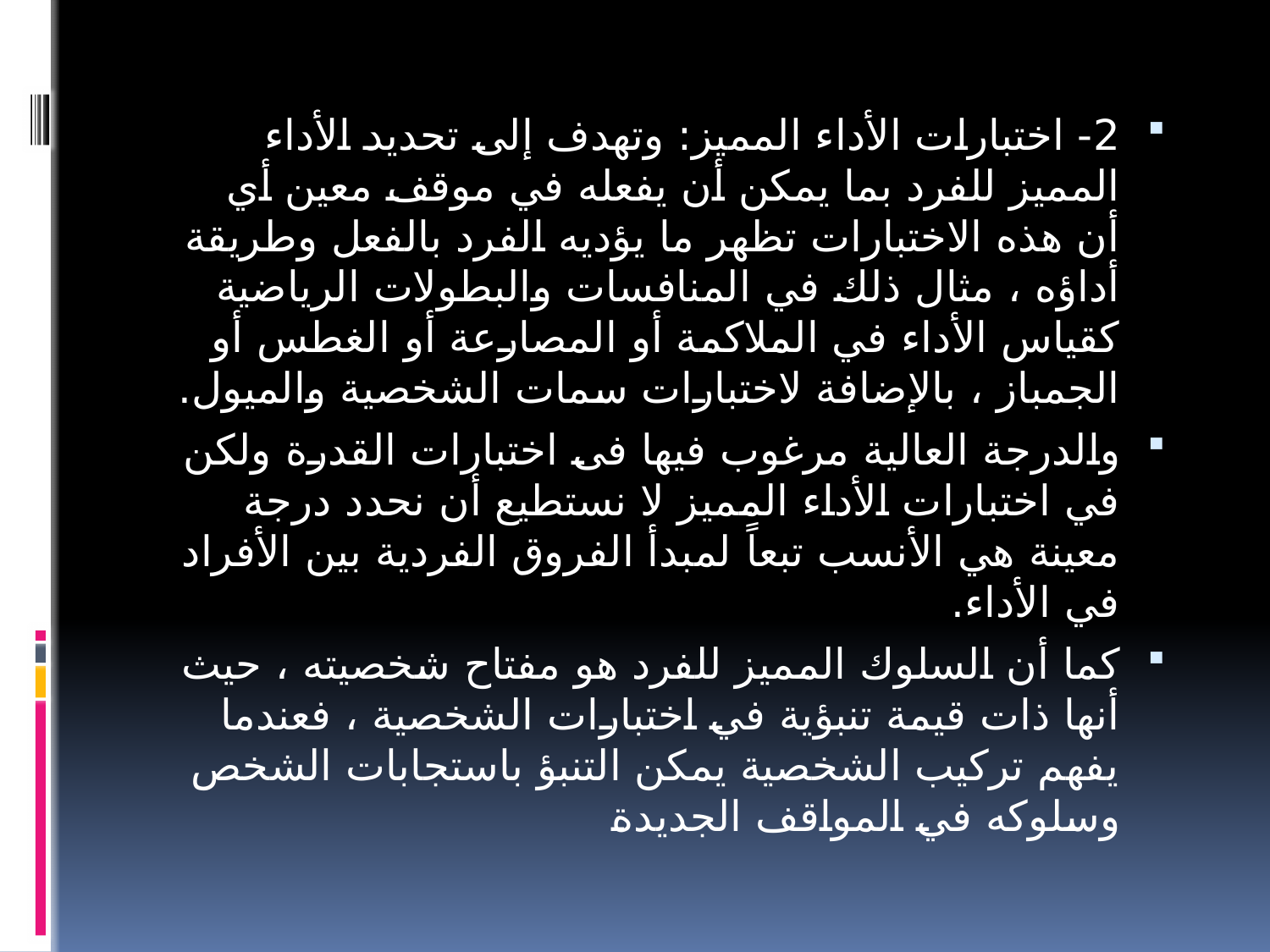

2- اختبارات الأداء المميز: وتهدف إلى تحديد الأداء المميز للفرد بما يمكن أن يفعله في موقف معين أي أن هذه الاختبارات تظهر ما يؤديه الفرد بالفعل وطريقة أداؤه ، مثال ذلك في المنافسات والبطولات الرياضية كقياس الأداء في الملاكمة أو المصارعة أو الغطس أو الجمباز ، بالإضافة لاختبارات سمات الشخصية والميول.
والدرجة العالية مرغوب فيها فى اختبارات القدرة ولكن في اختبارات الأداء المميز لا نستطيع أن نحدد درجة معينة هي الأنسب تبعاً لمبدأ الفروق الفردية بين الأفراد في الأداء.
كما أن السلوك المميز للفرد هو مفتاح شخصيته ، حيث أنها ذات قيمة تنبؤية في اختبارات الشخصية ، فعندما يفهم تركيب الشخصية يمكن التنبؤ باستجابات الشخص وسلوكه في المواقف الجديدة